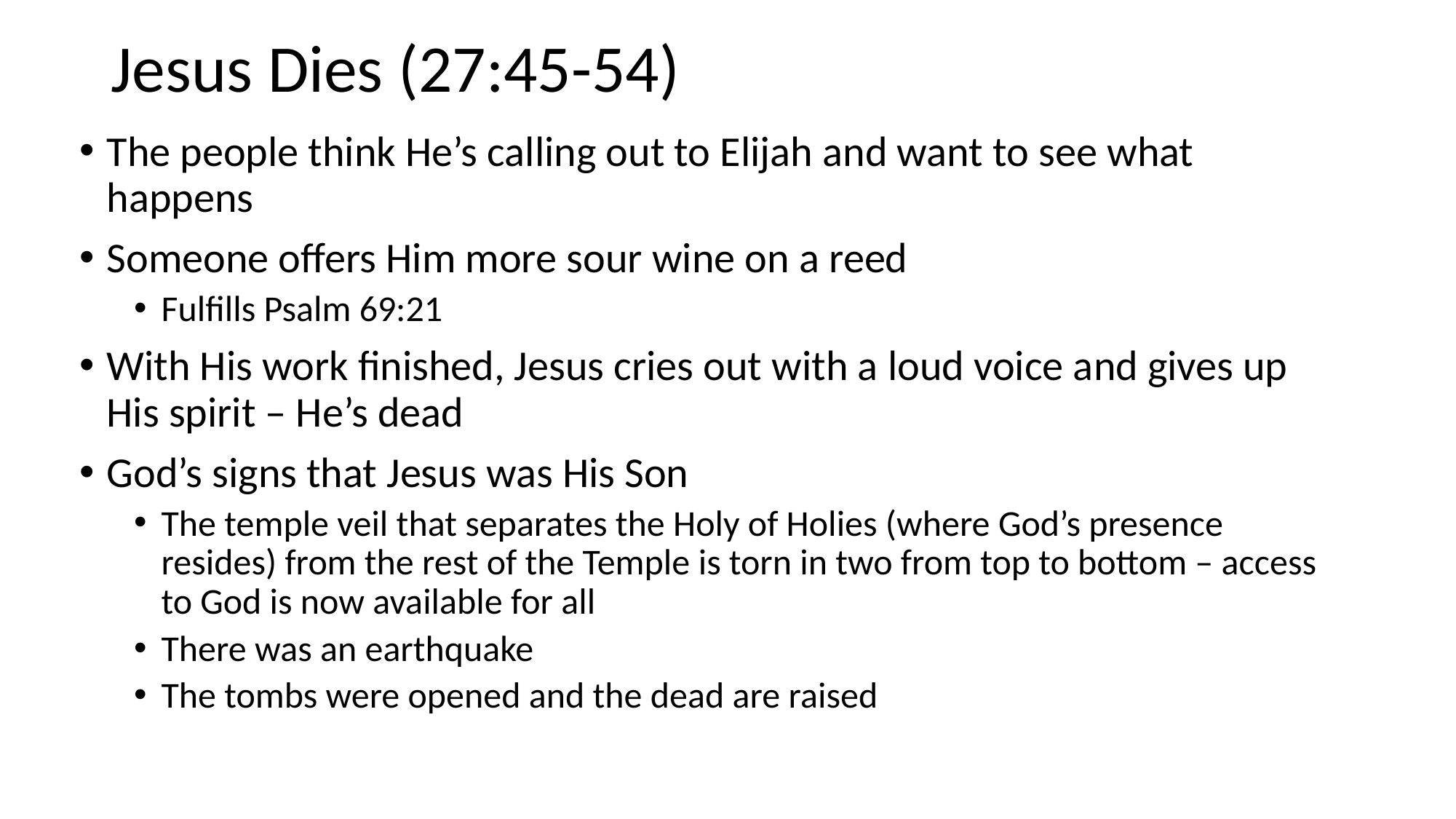

# Jesus Dies (27:45-54)
The people think He’s calling out to Elijah and want to see what happens
Someone offers Him more sour wine on a reed
Fulfills Psalm 69:21
With His work finished, Jesus cries out with a loud voice and gives up His spirit – He’s dead
God’s signs that Jesus was His Son
The temple veil that separates the Holy of Holies (where God’s presence resides) from the rest of the Temple is torn in two from top to bottom – access to God is now available for all
There was an earthquake
The tombs were opened and the dead are raised